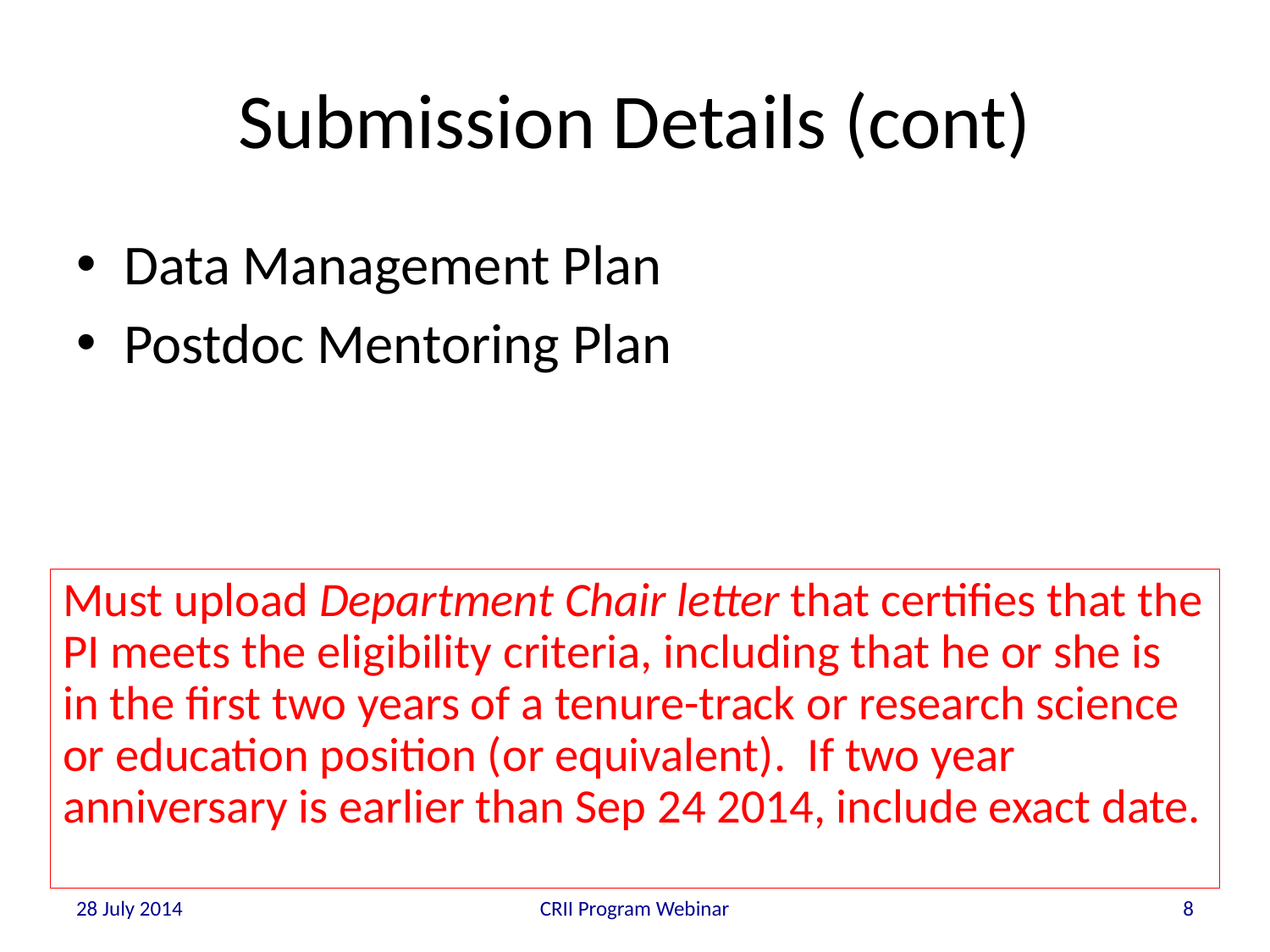

# Submission Details (cont)
Data Management Plan
Postdoc Mentoring Plan
Must upload Department Chair letter that certifies that the PI meets the eligibility criteria, including that he or she is in the first two years of a tenure-track or research science or education position (or equivalent).  If two year anniversary is earlier than Sep 24 2014, include exact date.
28 July 2014
CRII Program Webinar
8